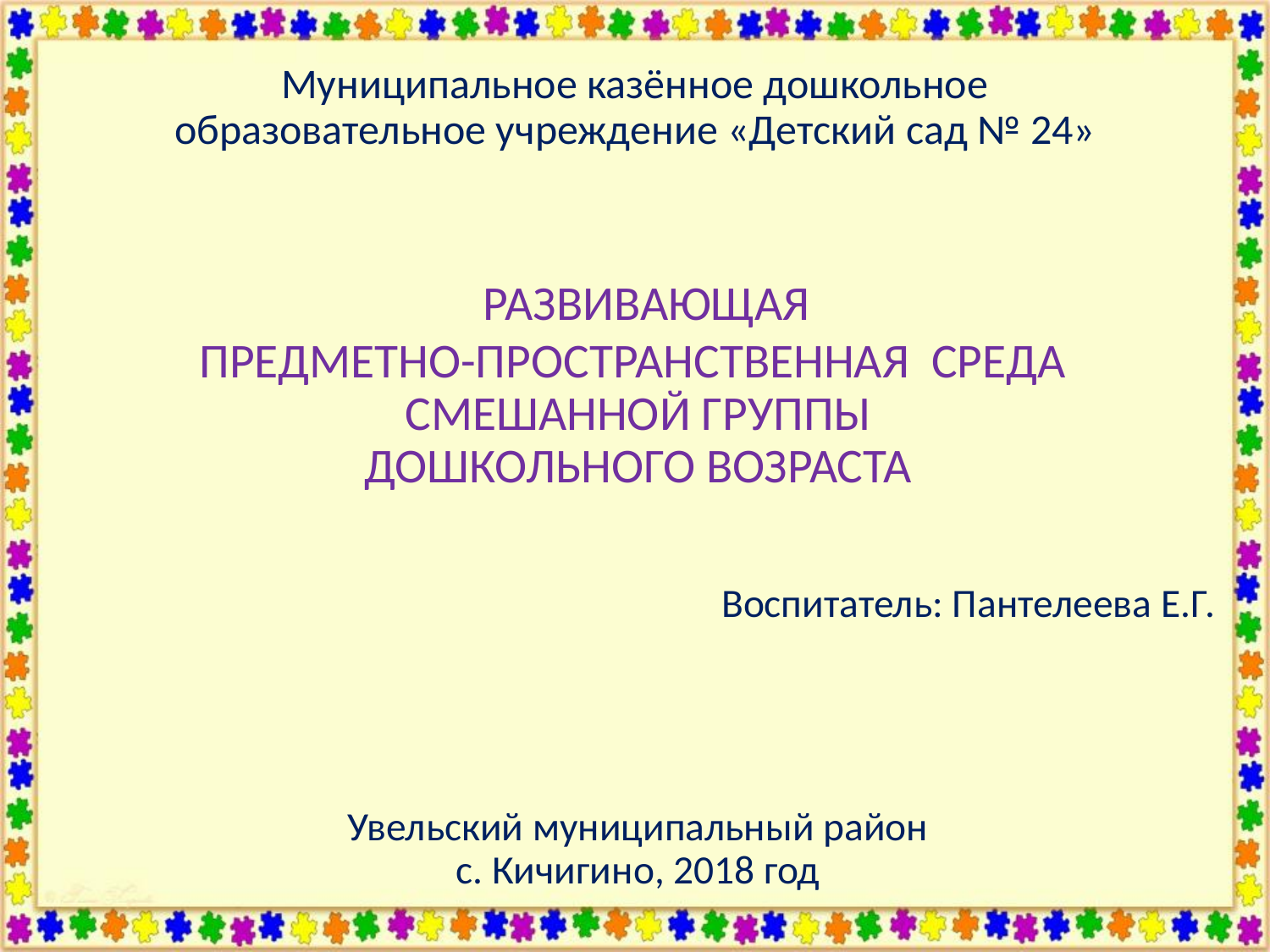

Муниципальное казённое дошкольное образовательное учреждение «Детский сад № 24»
# РАЗВИВАЮЩАЯ ПРЕДМЕТНО-ПРОСТРАНСТВЕННАЯ  СРЕДА СМЕШАННОЙ ГРУППЫ ДОШКОЛЬНОГО ВОЗРАСТА

Воспитатель: Пантелеева Е.Г.

Увельский муниципальный район
с. Кичигино, 2018 год